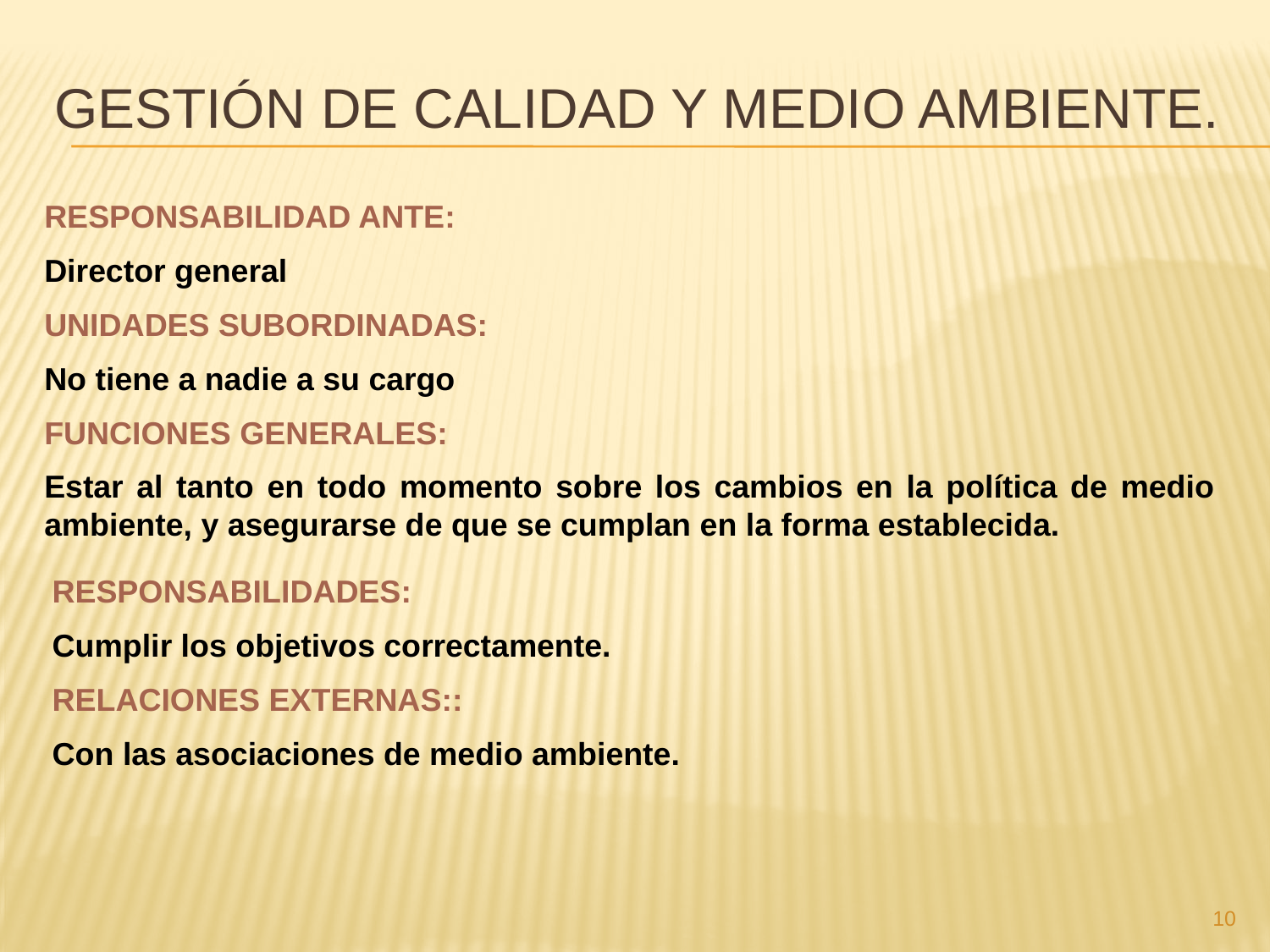

# Gestión de calidad y medio ambiente.
RESPONSABILIDAD ANTE:
Director general
UNIDADES SUBORDINADAS:
No tiene a nadie a su cargo
FUNCIONES GENERALES:
Estar al tanto en todo momento sobre los cambios en la política de medio ambiente, y asegurarse de que se cumplan en la forma establecida.

RESPONSABILIDADES:
Cumplir los objetivos correctamente.
RELACIONES EXTERNAS::
Con las asociaciones de medio ambiente.
10